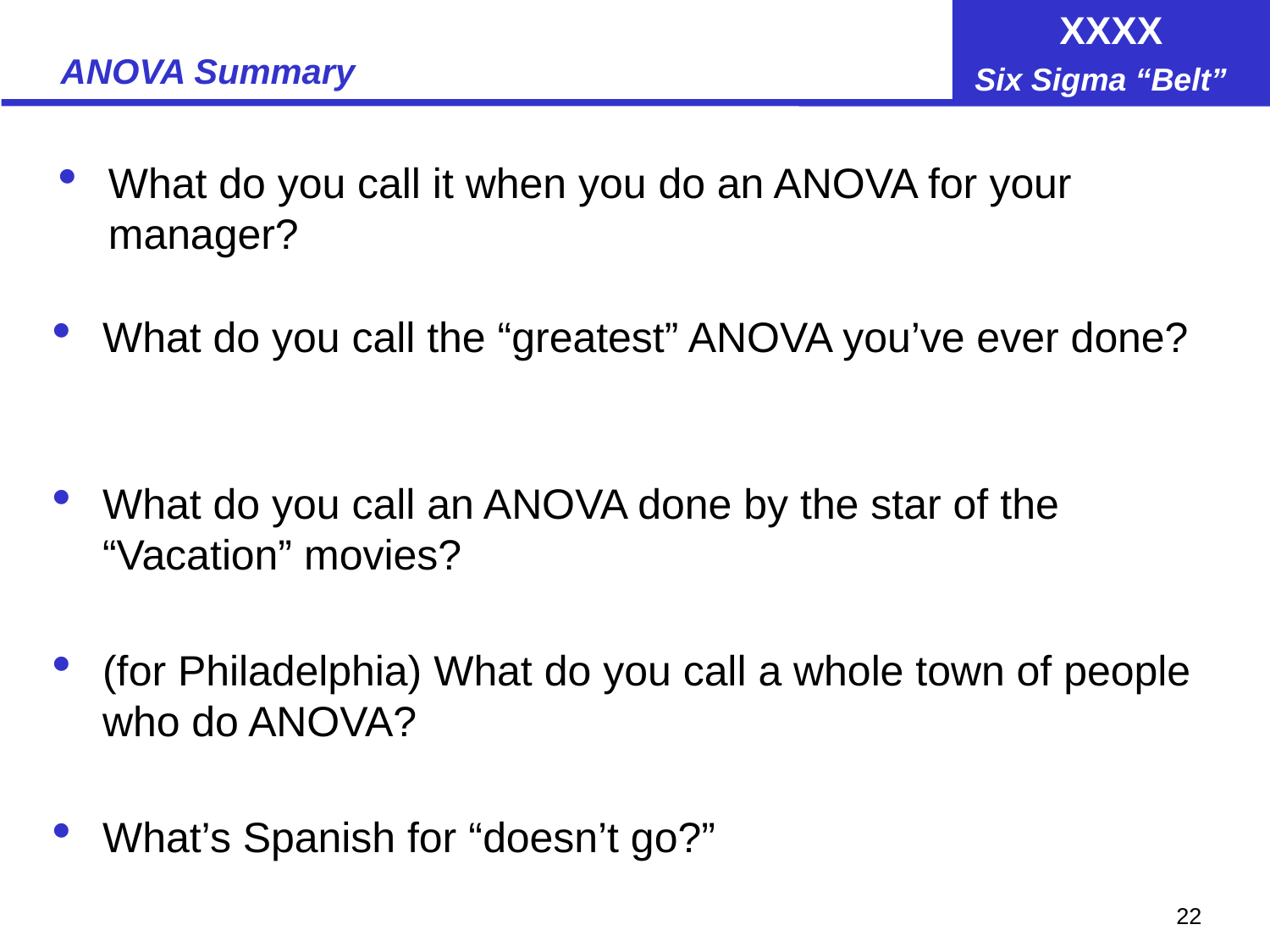

# ANOVA Summary
What do you call it when you do an ANOVA for your manager?

What do you call the “greatest” ANOVA you’ve ever done?
What do you call an ANOVA done by the star of the “Vacation” movies?
(for Philadelphia) What do you call a whole town of people who do ANOVA?
What’s Spanish for “doesn’t go?”